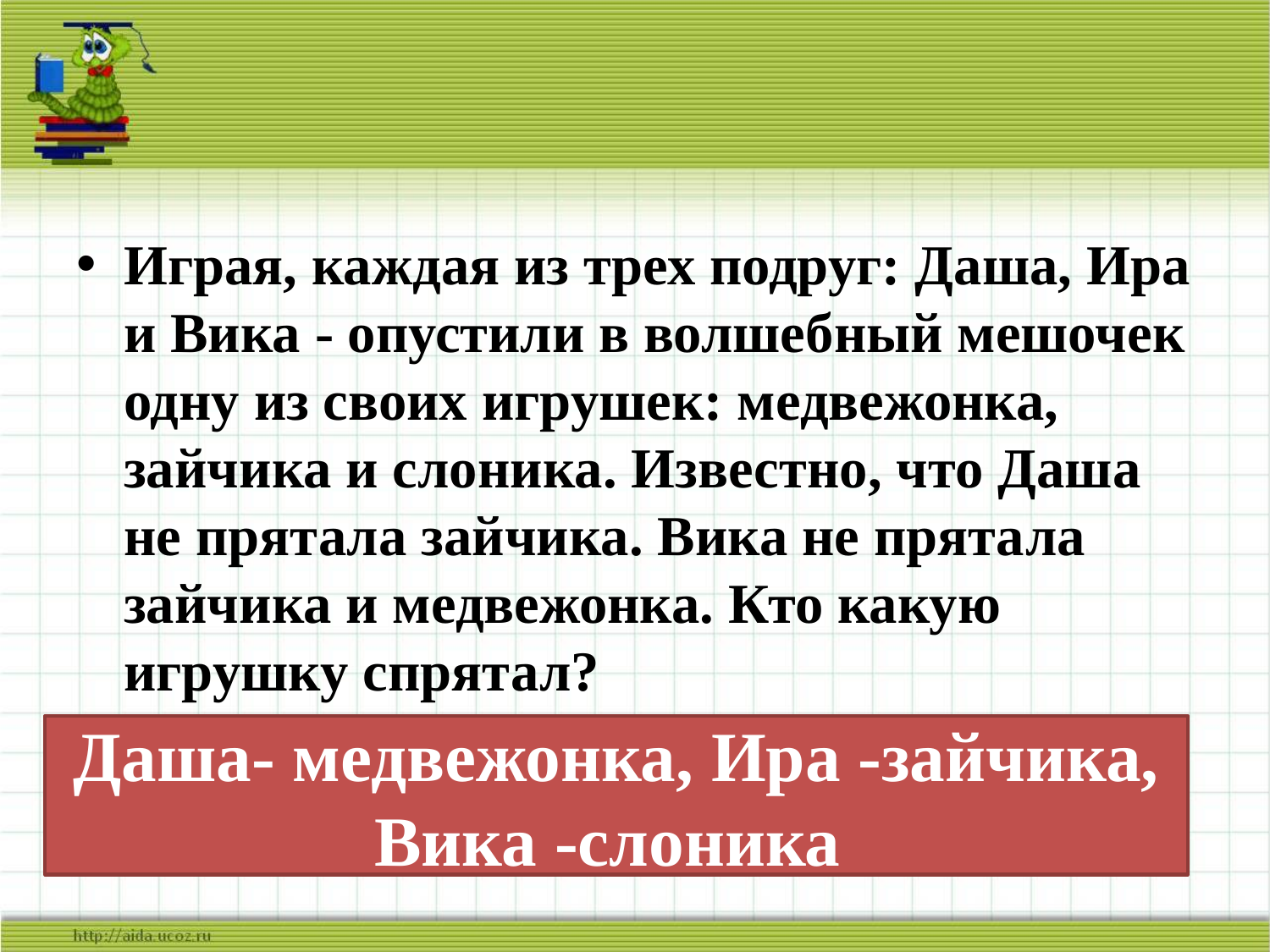

Играя, каждая из трех подруг: Даша, Ира и Вика - опустили в волшебный мешочек одну из своих игрушек: медвежонка, зайчика и слоника. Известно, что Даша не прятала зайчика. Вика не прятала зайчика и медвежонка. Кто какую игрушку спрятал?
# Даша- медвежонка, Ира -зайчика, Вика -слоника